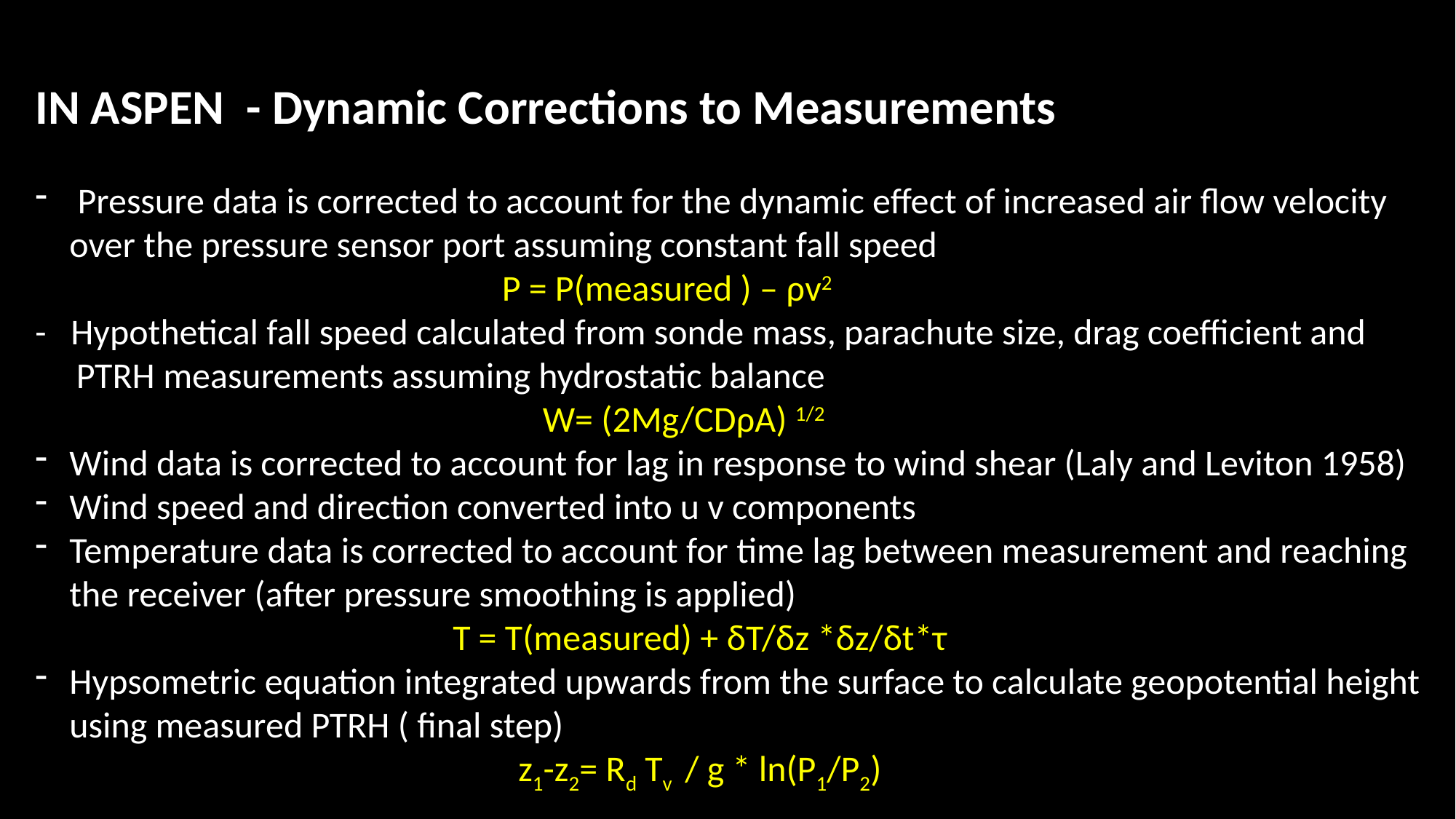

IN ASPEN  - Dynamic Corrections to Measurements

 Pressure data is corrected to account for the dynamic effect of increased air flow velocity     over the pressure sensor port assuming constant fall speed
                                                         P = P(measured ) – ρv2
-   Hypothetical fall speed calculated from sonde mass, parachute size, drag coefficient and
     PTRH measurements assuming hydrostatic balance
                                                              W= (2Mg/CDρA) 1/2
Wind data is corrected to account for lag in response to wind shear (Laly and Leviton 1958)
Wind speed and direction converted into u v components
Temperature data is corrected to account for time lag between measurement and reaching the receiver (after pressure smoothing is applied)
                                                   T = T(measured) + δT/δz *δz/δt*τ
Hypsometric equation integrated upwards from the surface to calculate geopotential height using measured PTRH ( final step)
                                                           z1-z2= Rd Tv  / g * ln(P1/P2)